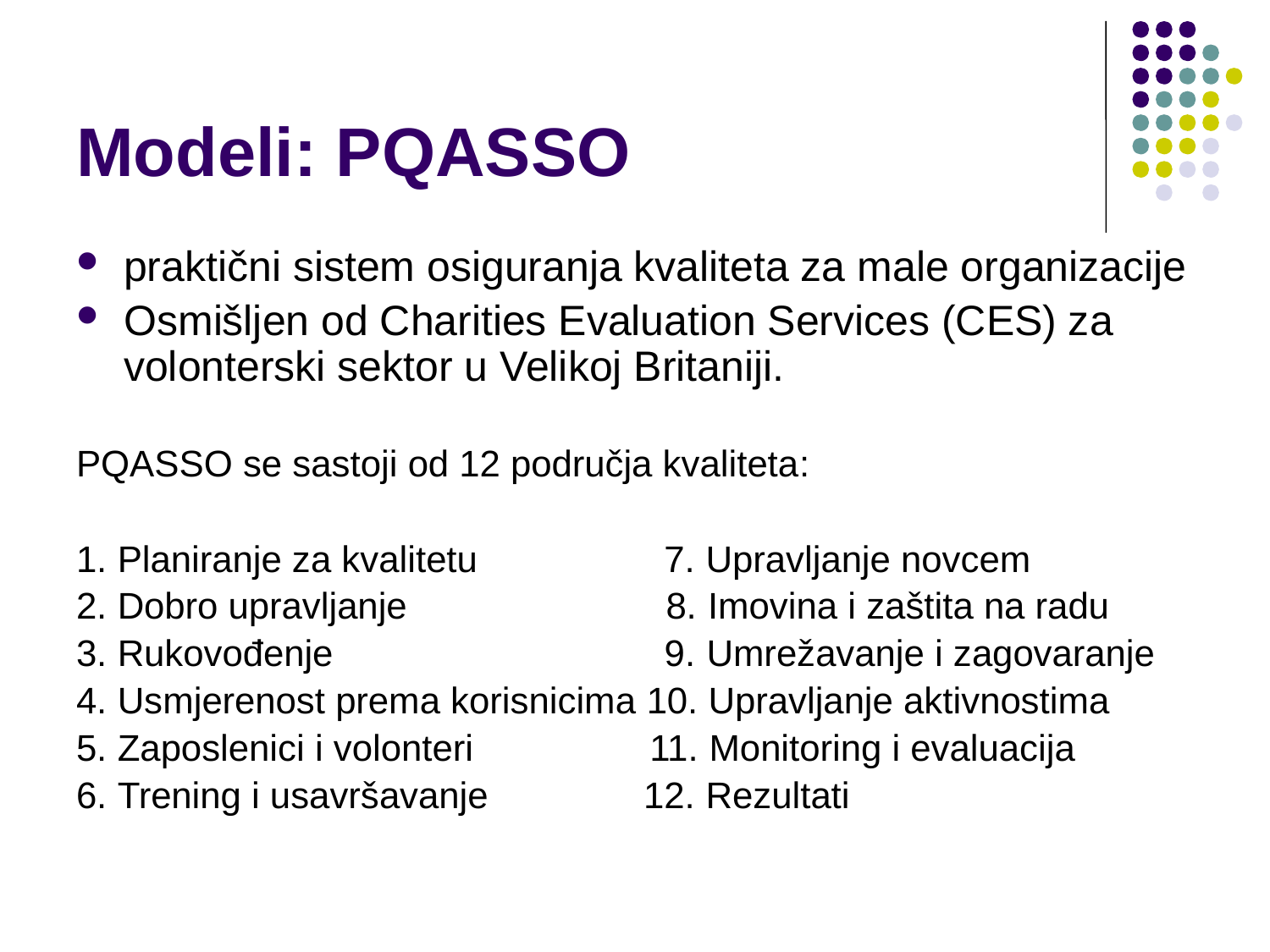

# Modeli: PQASSO
praktični sistem osiguranja kvaliteta za male organizacije
Osmišljen od Charities Evaluation Services (CES) za volonterski sektor u Velikoj Britaniji.

PQASSO se sastoji od 12 područja kvaliteta:

1. Planiranje za kvalitetu                  7. Upravljanje novcem
2. Dobro upravljanje                         8. Imovina i zaštita na radu
3. Rukovođenje                                9. Umrežavanje i zagovaranje
4. Usmjerenost prema korisnicima 10. Upravljanje aktivnostima
5. Zaposlenici i volonteri                 11. Monitoring i evaluacija
6. Trening i usavršavanje               12. Rezultati